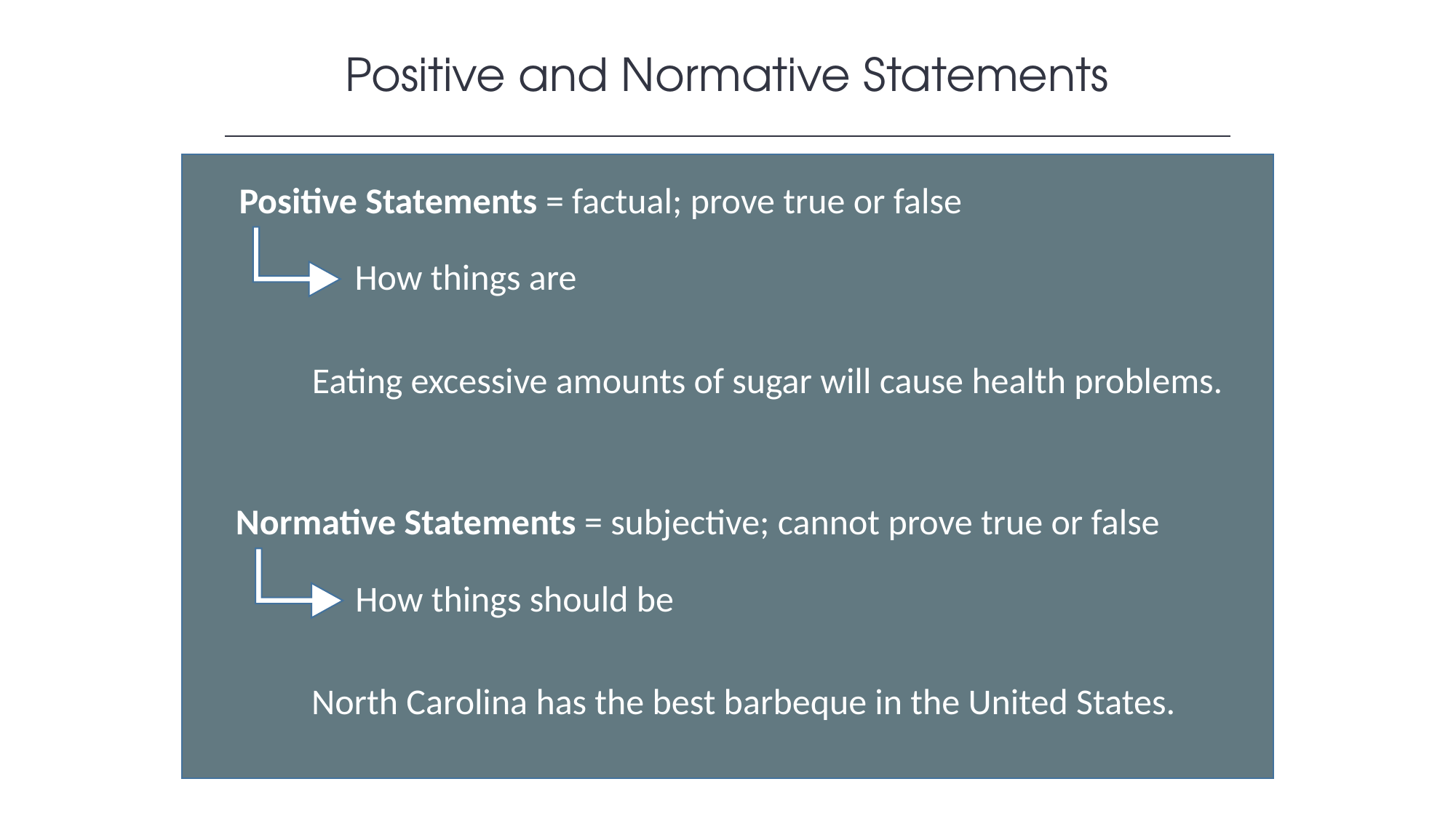

Positive and Normative Statements

Positive Statements = factual; prove true or false

How things are
Eating excessive amounts of sugar will cause health problems.
Normative Statements = subjective; cannot prove true or false

How things should be
North Carolina has the best barbeque in the United States.